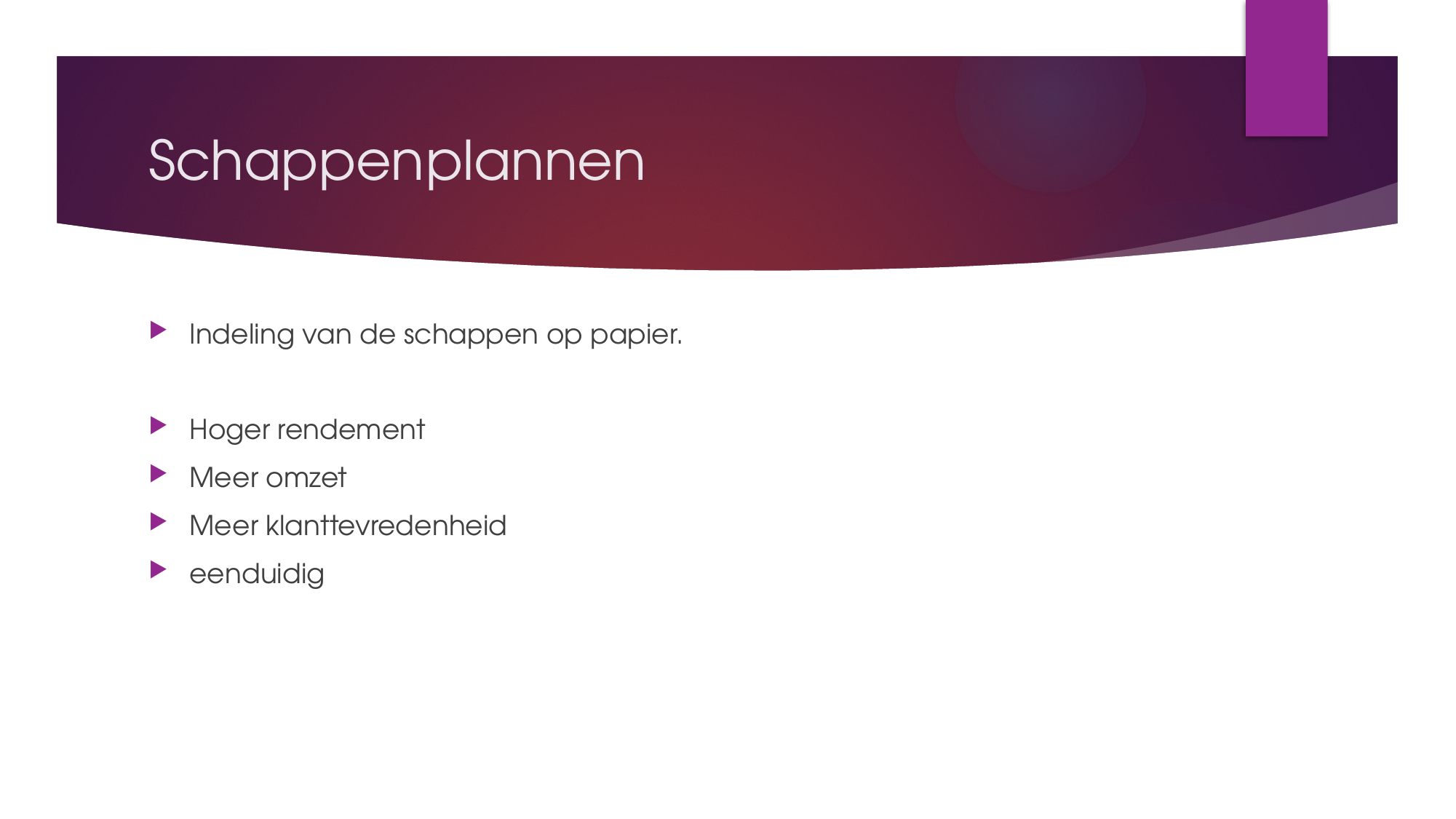

# Schappenplannen
Indeling van de schappen op papier.

Hoger rendement
Meer omzet
Meer klanttevredenheid
eenduidig